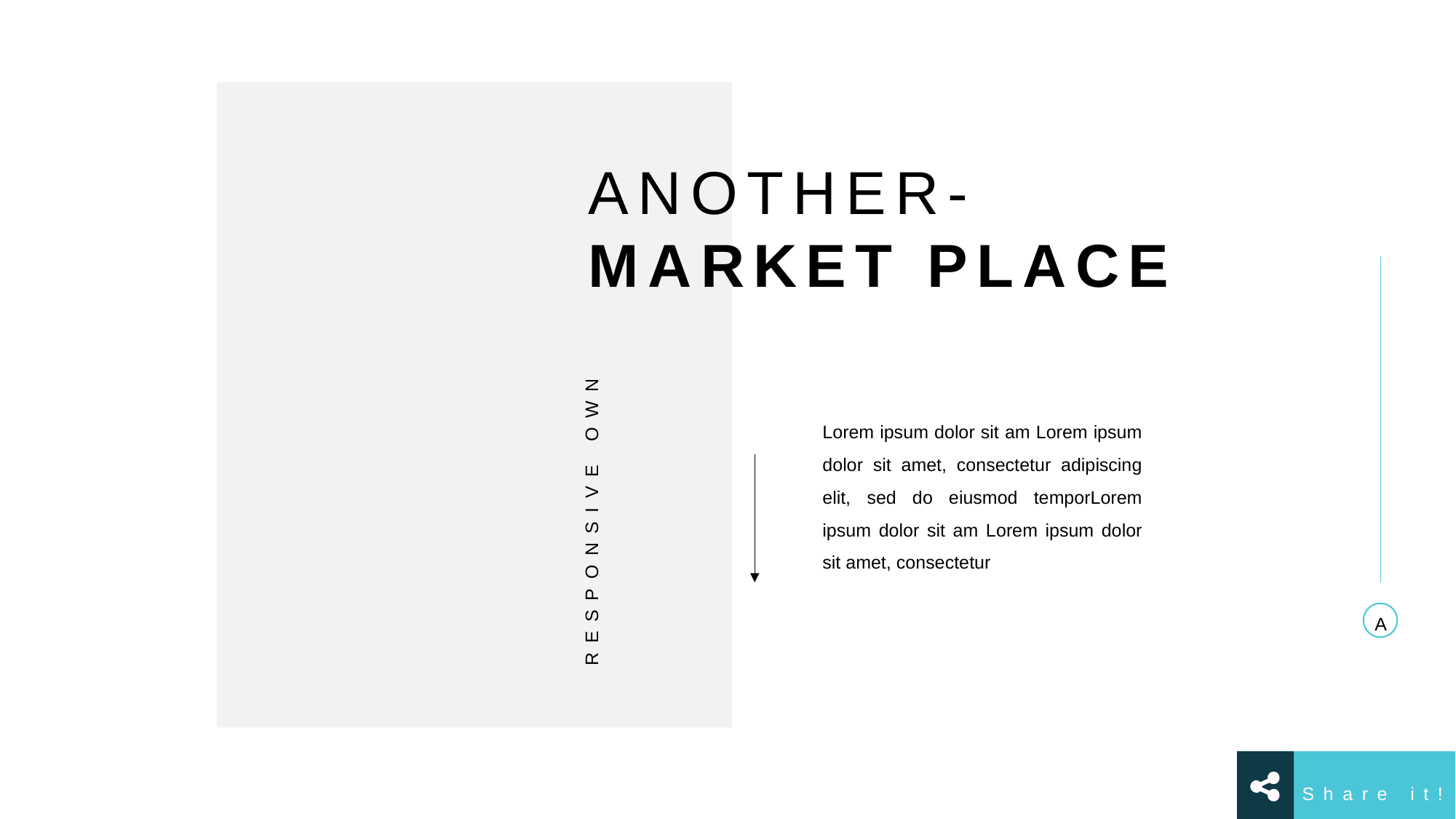

ANOTHER-
MARKET PLACE

Lorem ipsum dolor sit am Lorem ipsum dolor sit amet, consectetur adipiscing elit, sed do eiusmod temporLorem ipsum dolor sit am Lorem ipsum dolor sit amet, consectetur

RESPONSIVE OWN

A

Share it!